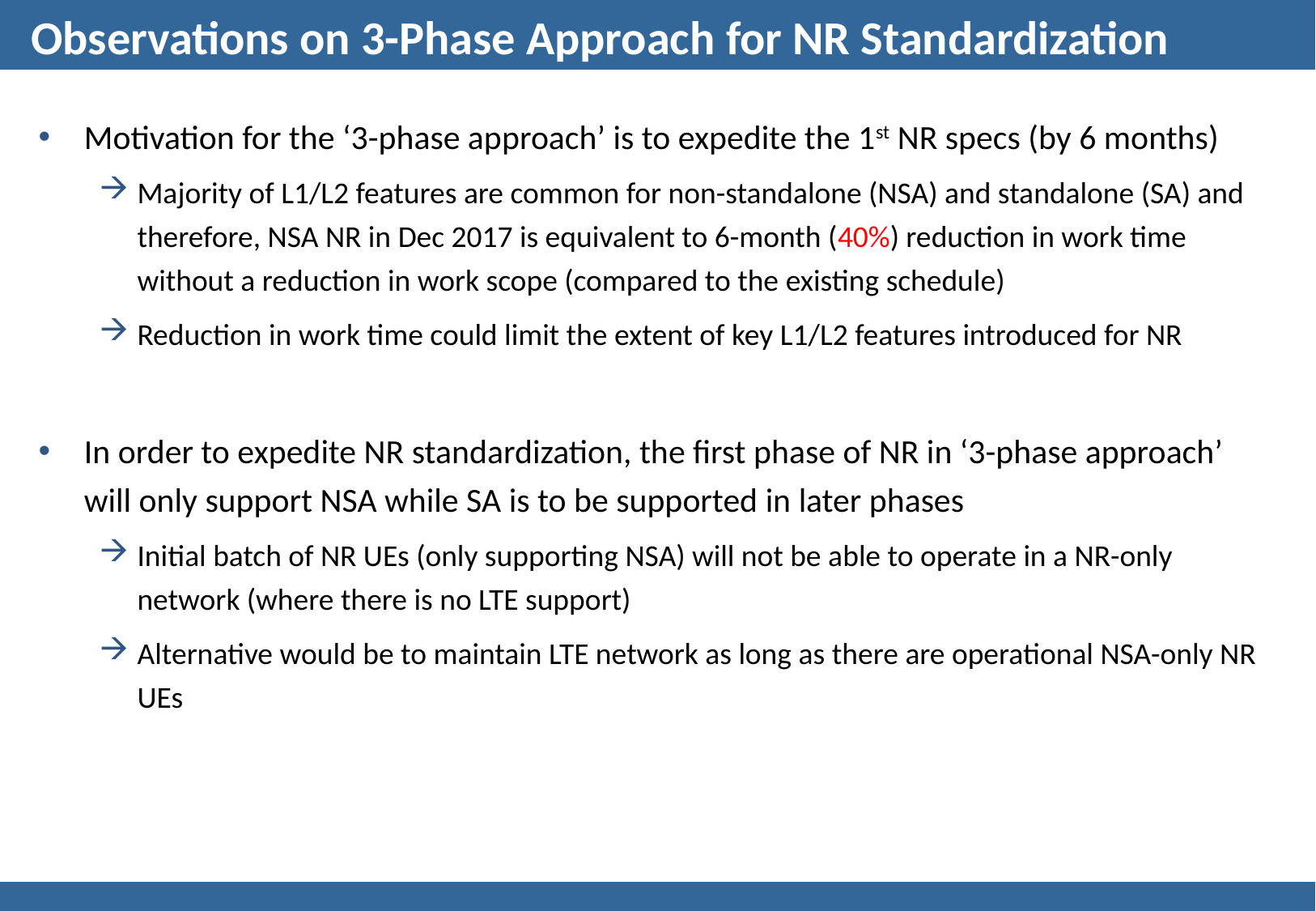

# Observations on 3-Phase Approach for NR Standardization
Motivation for the ‘3-phase approach’ is to expedite the 1st NR specs (by 6 months)
Majority of L1/L2 features are common for non-standalone (NSA) and standalone (SA) and therefore, NSA NR in Dec 2017 is equivalent to 6-month (40%) reduction in work time without a reduction in work scope (compared to the existing schedule)
Reduction in work time could limit the extent of key L1/L2 features introduced for NR

In order to expedite NR standardization, the first phase of NR in ‘3-phase approach’ will only support NSA while SA is to be supported in later phases
Initial batch of NR UEs (only supporting NSA) will not be able to operate in a NR-only network (where there is no LTE support)
Alternative would be to maintain LTE network as long as there are operational NSA-only NR UEs